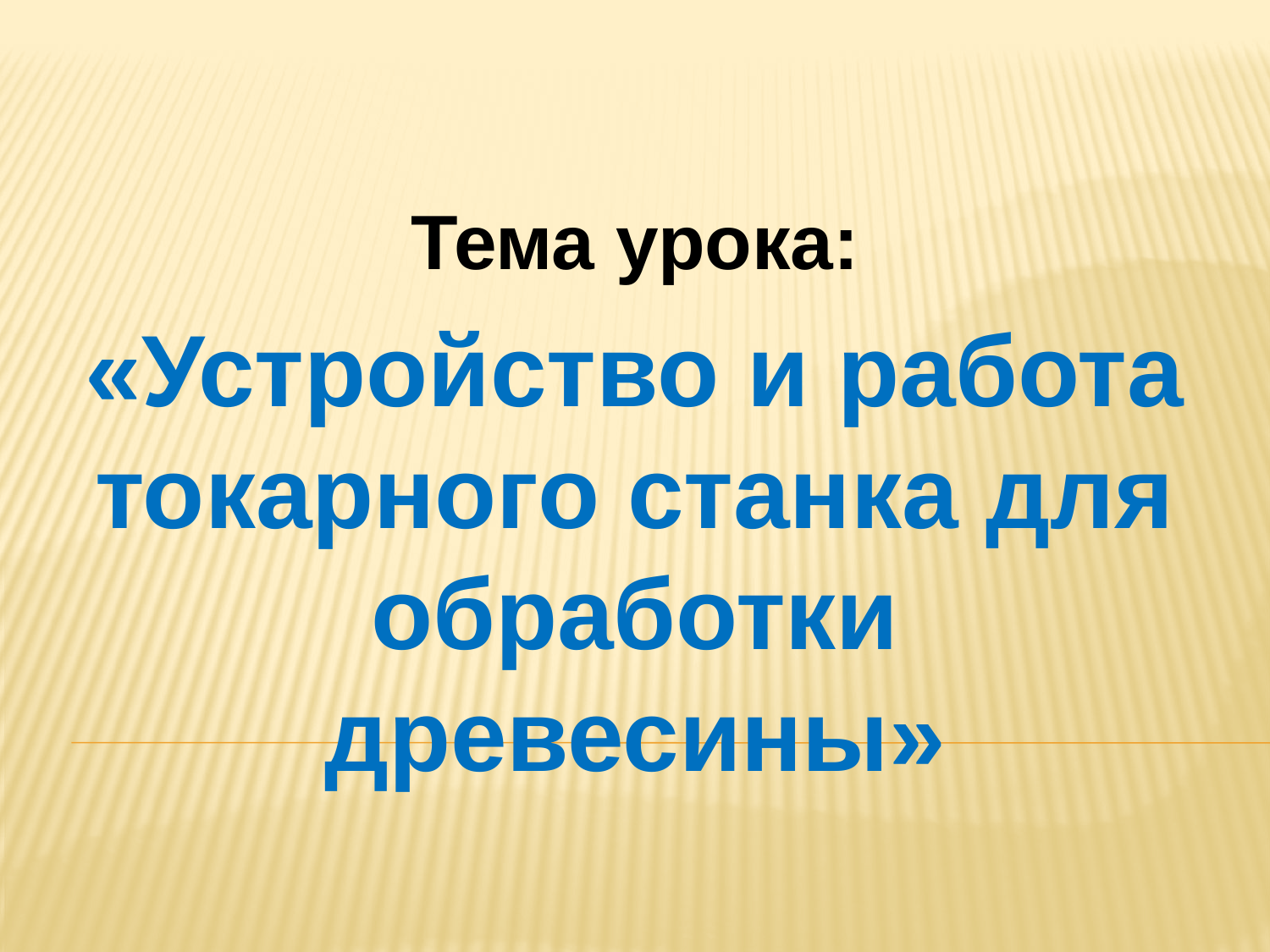

Тема урока:
«Устройство и работа токарного станка для обработки древесины»